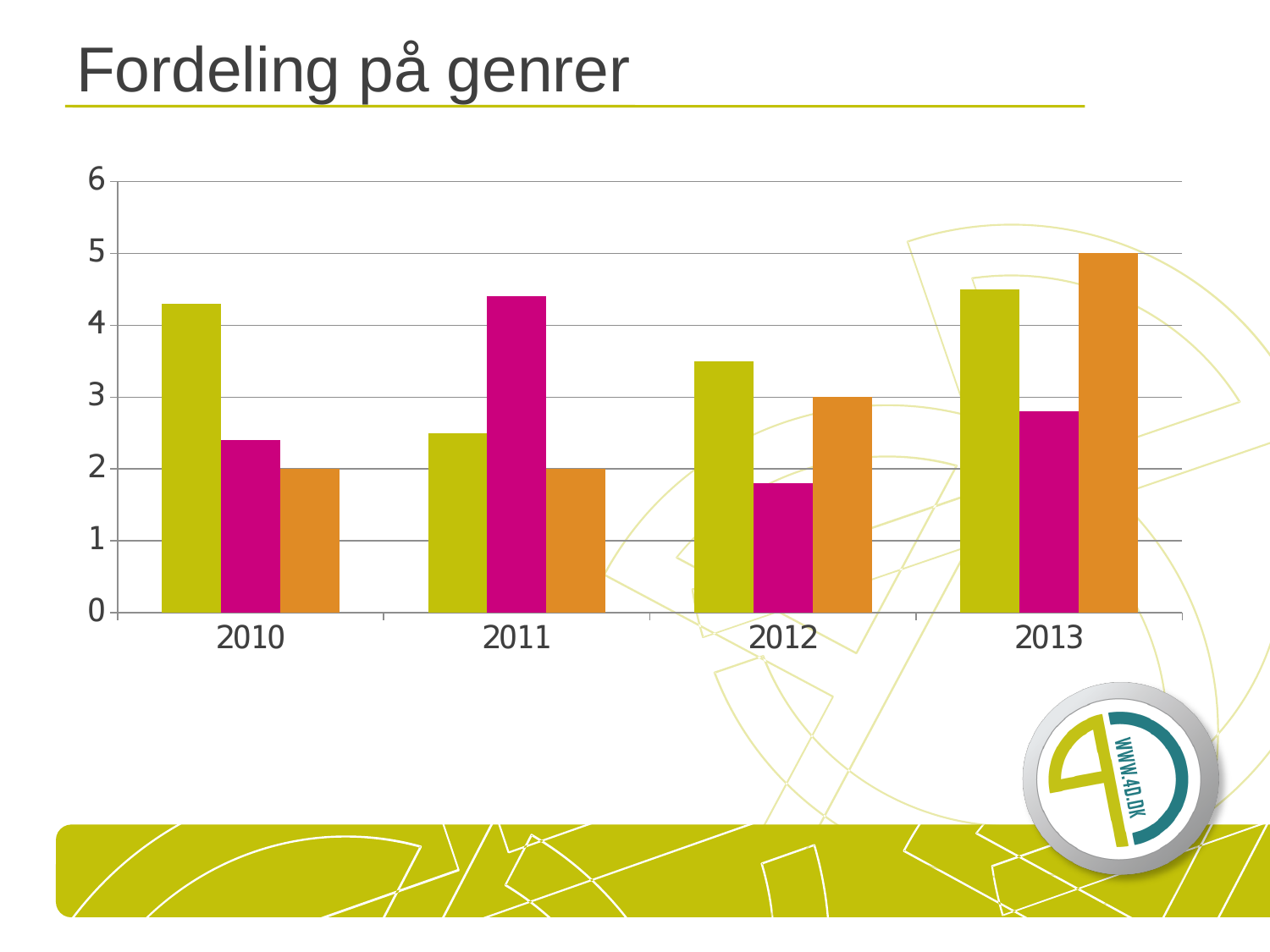

# Fordeling på genrer

### Chart

| Category | DVD | BlueRay | Stream |
|---|---|---|---|
| 2010 | 4.3 | 2.4 | 2.0 |
| 2011 | 2.5 | 4.4 | 2.0 |
| 2012 | 3.5 | 1.8 | 3.0 |
| 2013 | 4.5 | 2.8 | 5.0 |